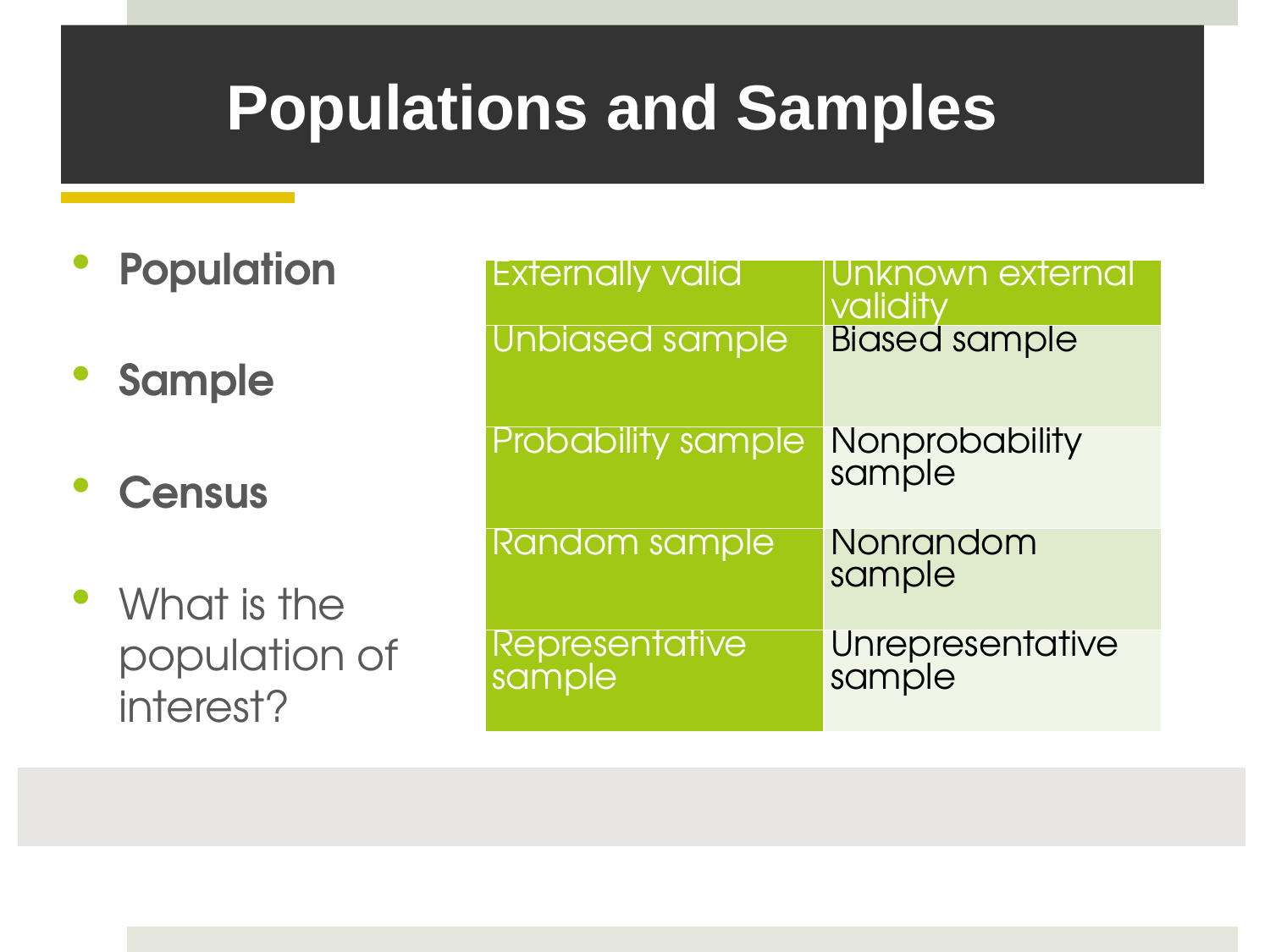

# Populations and Samples
Population
Sample
Census
What is the population of interest?
| Externally valid | Unknown external validity |
| --- | --- |
| Unbiased sample | Biased sample |
| Probability sample | Nonprobability sample |
| Random sample | Nonrandom sample |
| Representative sample | Unrepresentative sample |